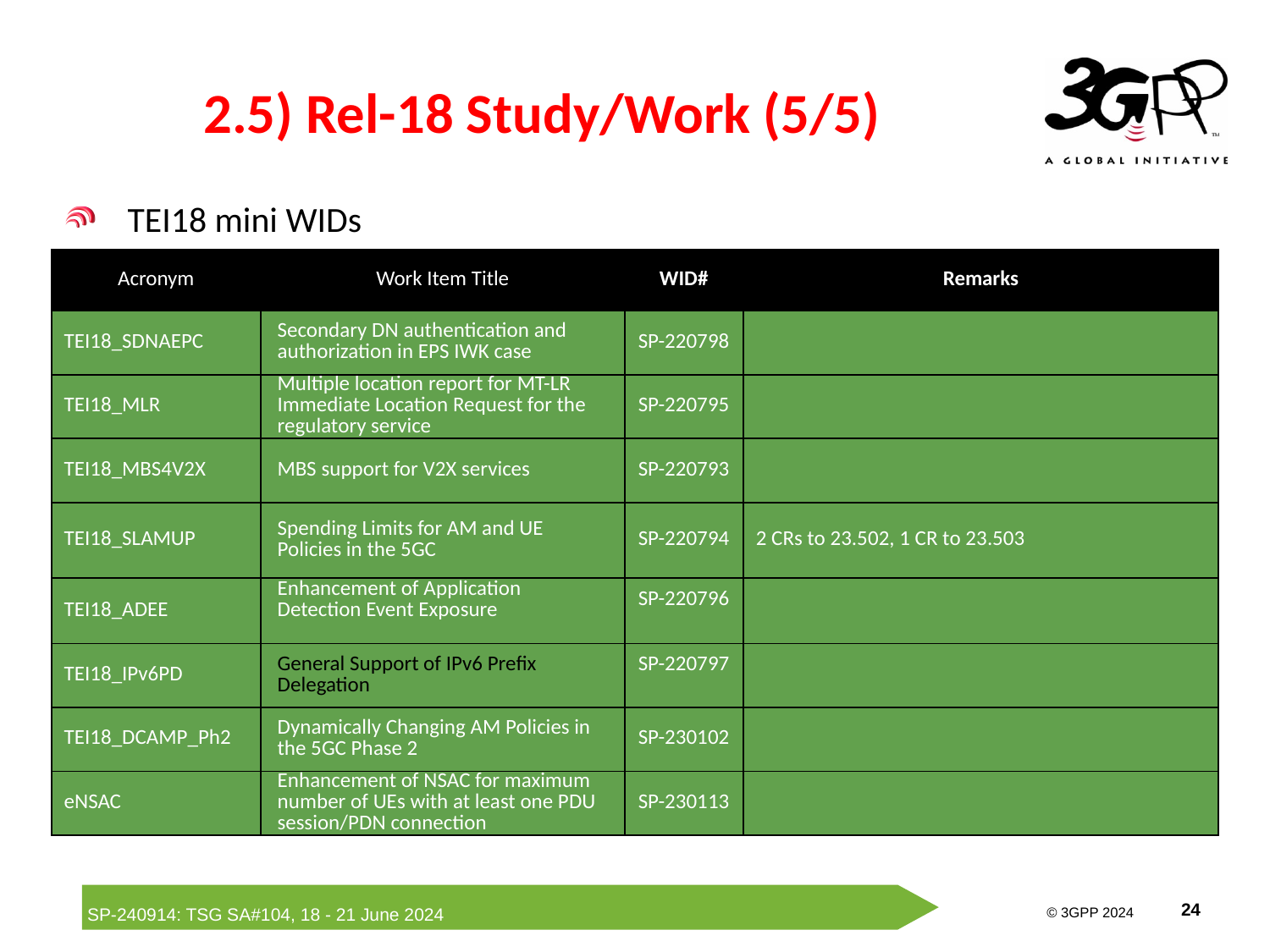

# 2.5) Rel-18 Study/Work (5/5)
TEI18 mini WIDs
| Acronym | Work Item Title | WID# | Remarks |
| --- | --- | --- | --- |
| TEI18\_SDNAEPC | Secondary DN authentication and authorization in EPS IWK case | SP-220798 |  |
| TEI18\_MLR | Multiple location report for MT-LR Immediate Location Request for the regulatory service | SP-220795 |  |
| TEI18\_MBS4V2X | MBS support for V2X services | SP-220793 |  |
| TEI18\_SLAMUP | Spending Limits for AM and UE Policies in the 5GC | SP-220794 | 2 CRs to 23.502, 1 CR to 23.503 |
| TEI18\_ADEE | Enhancement of Application Detection Event Exposure | SP-220796 |  |
| TEI18\_IPv6PD | General Support of IPv6 Prefix Delegation | SP-220797 |  |
| TEI18\_DCAMP\_Ph2 | Dynamically Changing AM Policies in the 5GC Phase 2 | SP-230102 |  |
| eNSAC | Enhancement of NSAC for maximum number of UEs with at least one PDU session/PDN connection | SP-230113 |  |